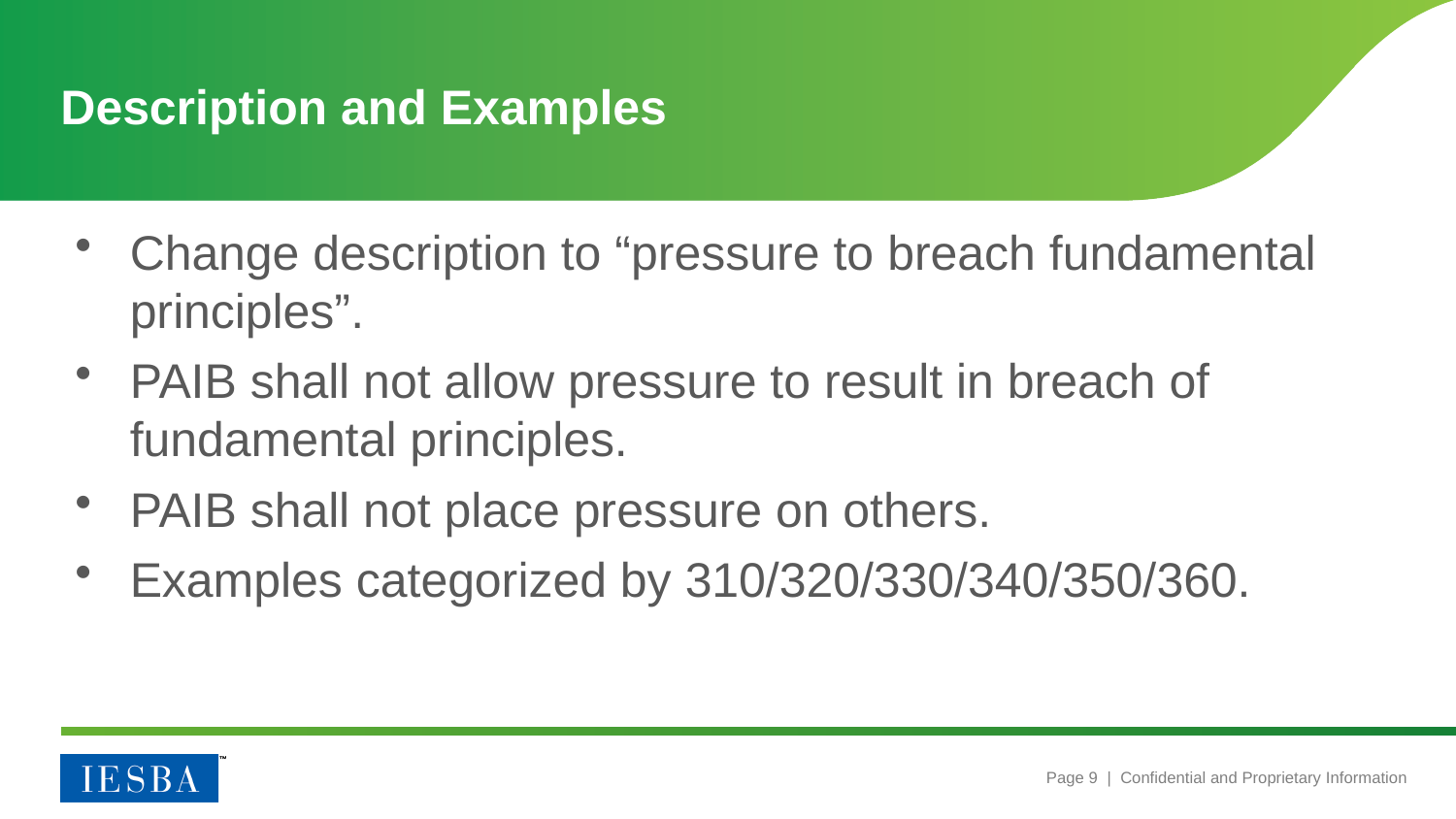

# Description and Examples
Change description to “pressure to breach fundamental principles”.
PAIB shall not allow pressure to result in breach of fundamental principles.
PAIB shall not place pressure on others.
Examples categorized by 310/320/330/340/350/360.